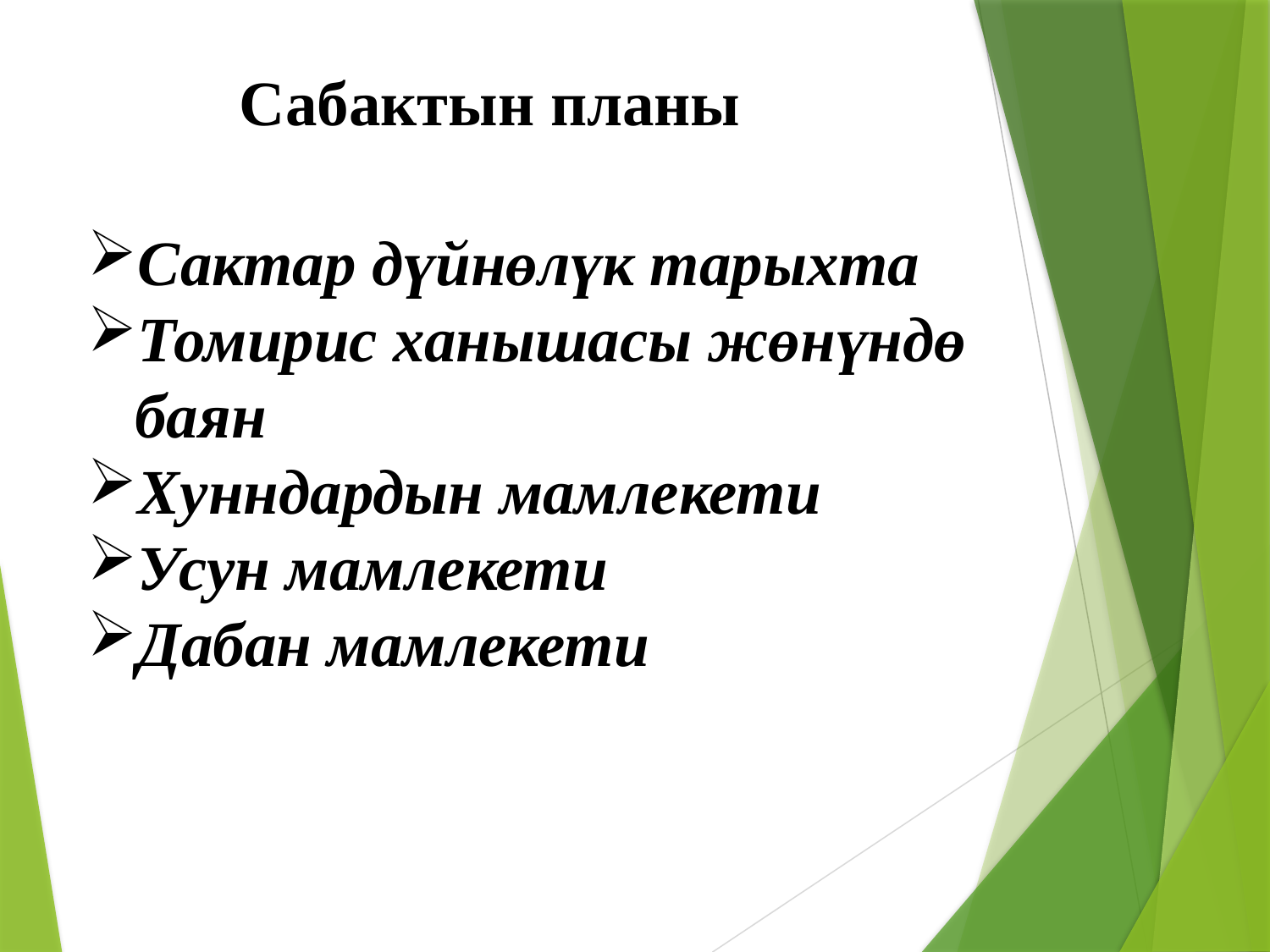

Сабактын планы
Сактар дүйнөлүк тарыхта
Томирис ханышасы жөнүндө баян
Хунндардын мамлекети
Усун мамлекети
Дабан мамлекети